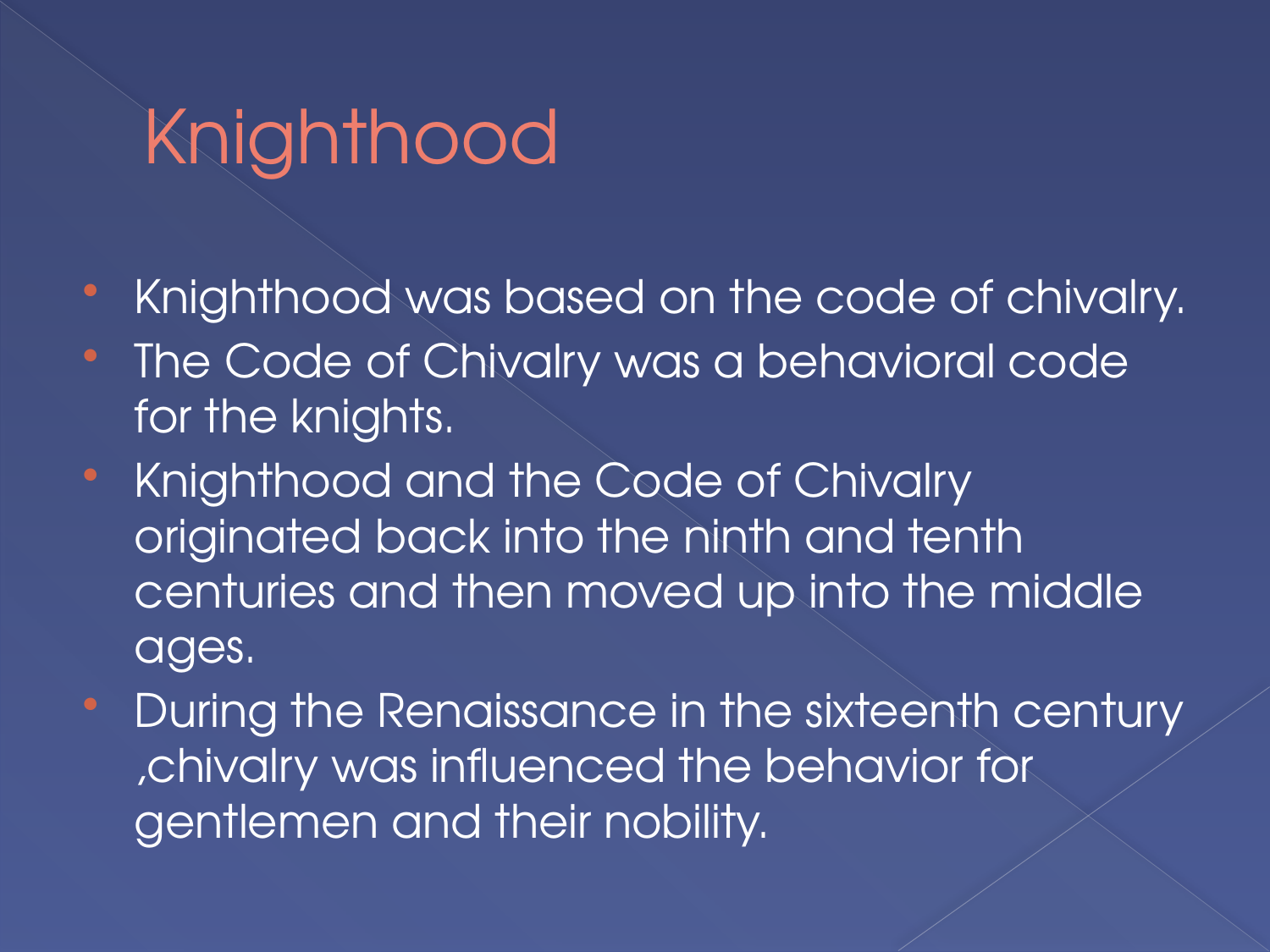

# Knighthood
Knighthood was based on the code of chivalry.
The Code of Chivalry was a behavioral code for the knights.
Knighthood and the Code of Chivalry originated back into the ninth and tenth centuries and then moved up into the middle ages.
During the Renaissance in the sixteenth century ,chivalry was influenced the behavior for gentlemen and their nobility.